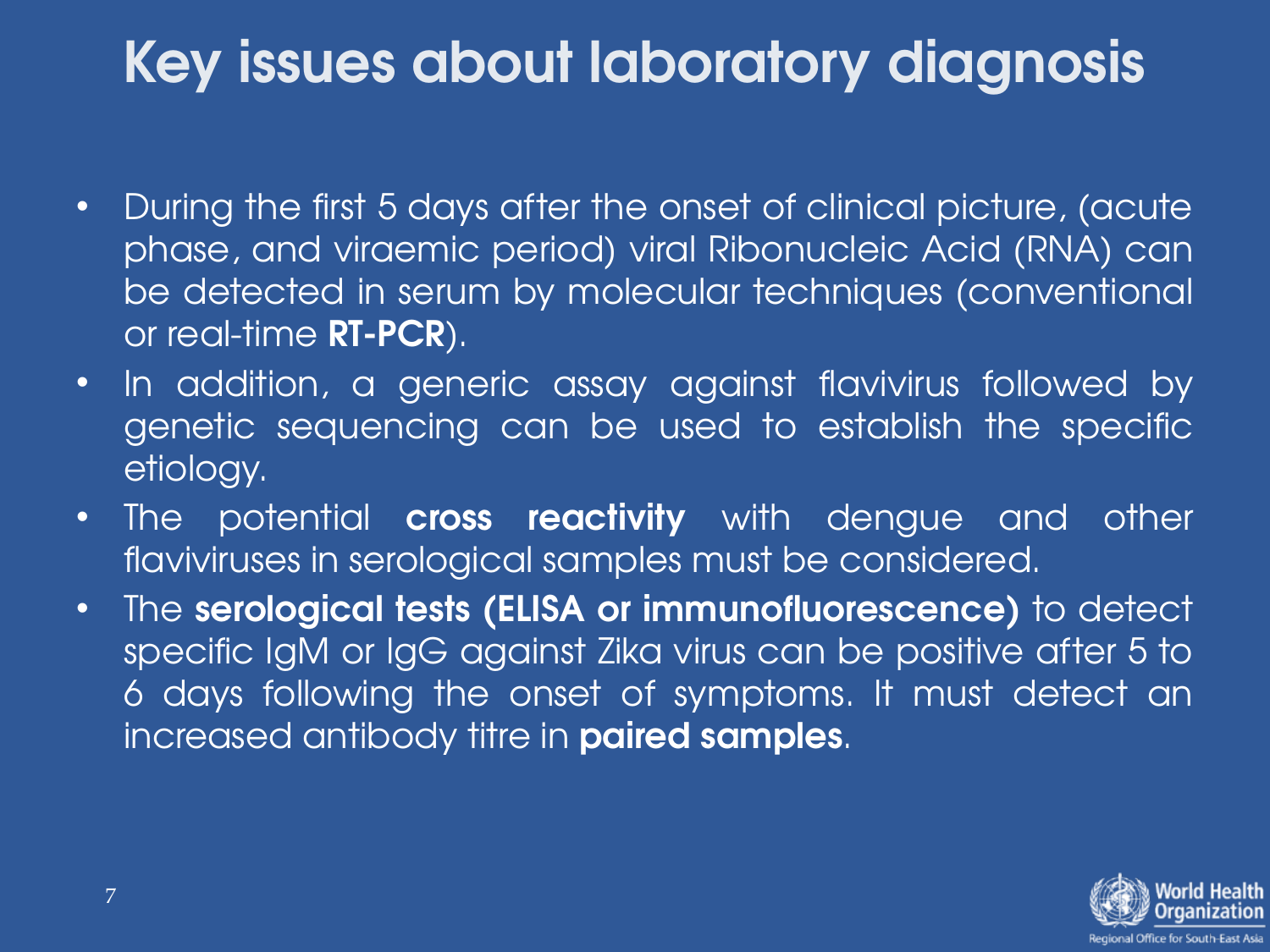

# Key issues about laboratory diagnosis
During the first 5 days after the onset of clinical picture, (acute phase, and viraemic period) viral Ribonucleic Acid (RNA) can be detected in serum by molecular techniques (conventional or real-time RT-PCR).
In addition, a generic assay against flavivirus followed by genetic sequencing can be used to establish the specific etiology.
The potential cross reactivity with dengue and other flaviviruses in serological samples must be considered.
The serological tests (ELISA or immunofluorescence) to detect specific IgM or IgG against Zika virus can be positive after 5 to 6 days following the onset of symptoms. It must detect an increased antibody titre in paired samples.